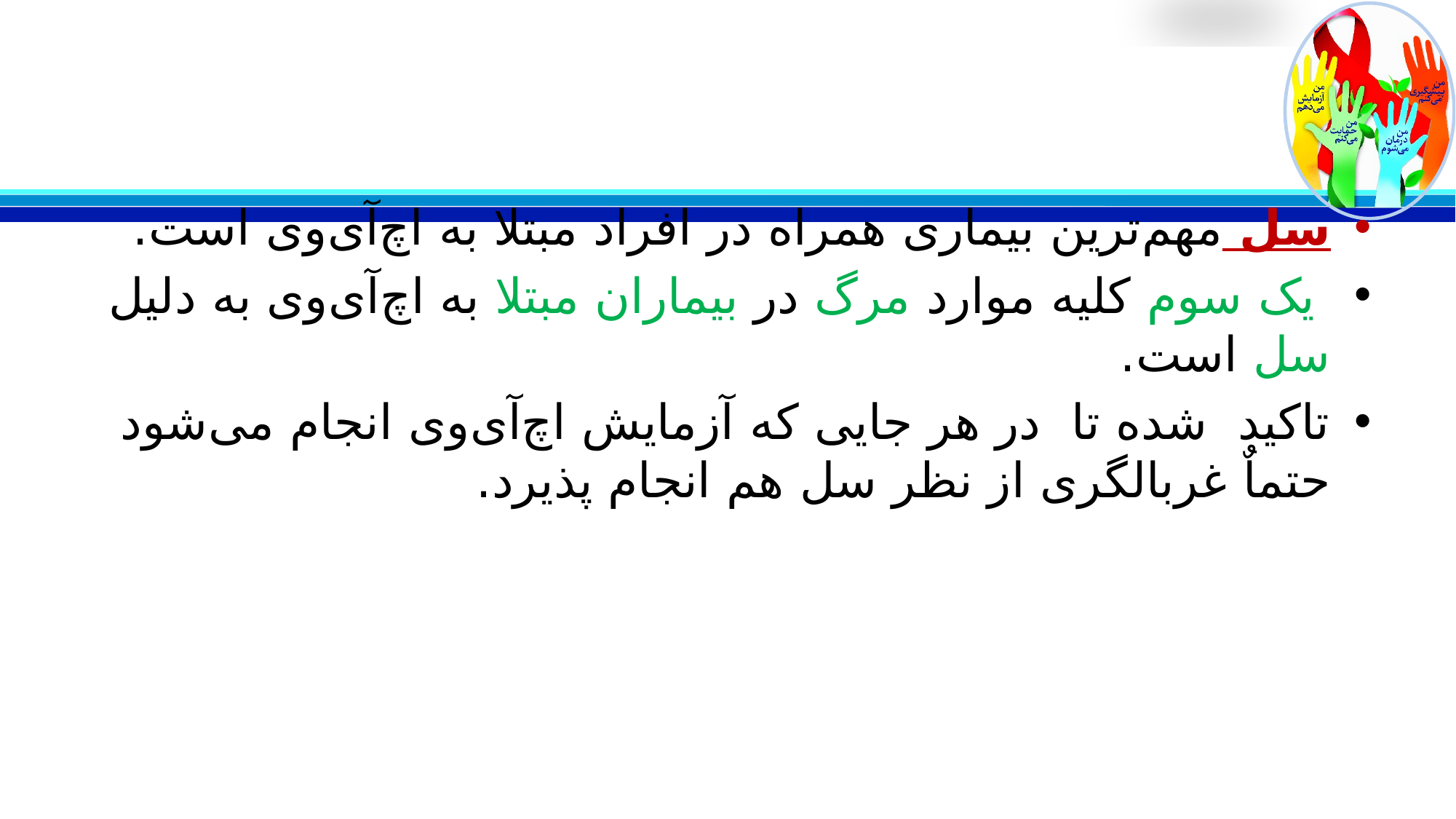

#
سل مهم‌ترین بیماری همراه در افراد مبتلا به اچ‌آی‌وی است.
 یک سوم کلیه موارد مرگ در بیماران مبتلا به اچ‌آی‌وی به دلیل سل است.
تاکید  شده تا  در هر جایی که آزمایش اچ‌آی‌وی انجام می‌شود حتماٌ غربالگری از نظر سل هم انجام پذیرد.